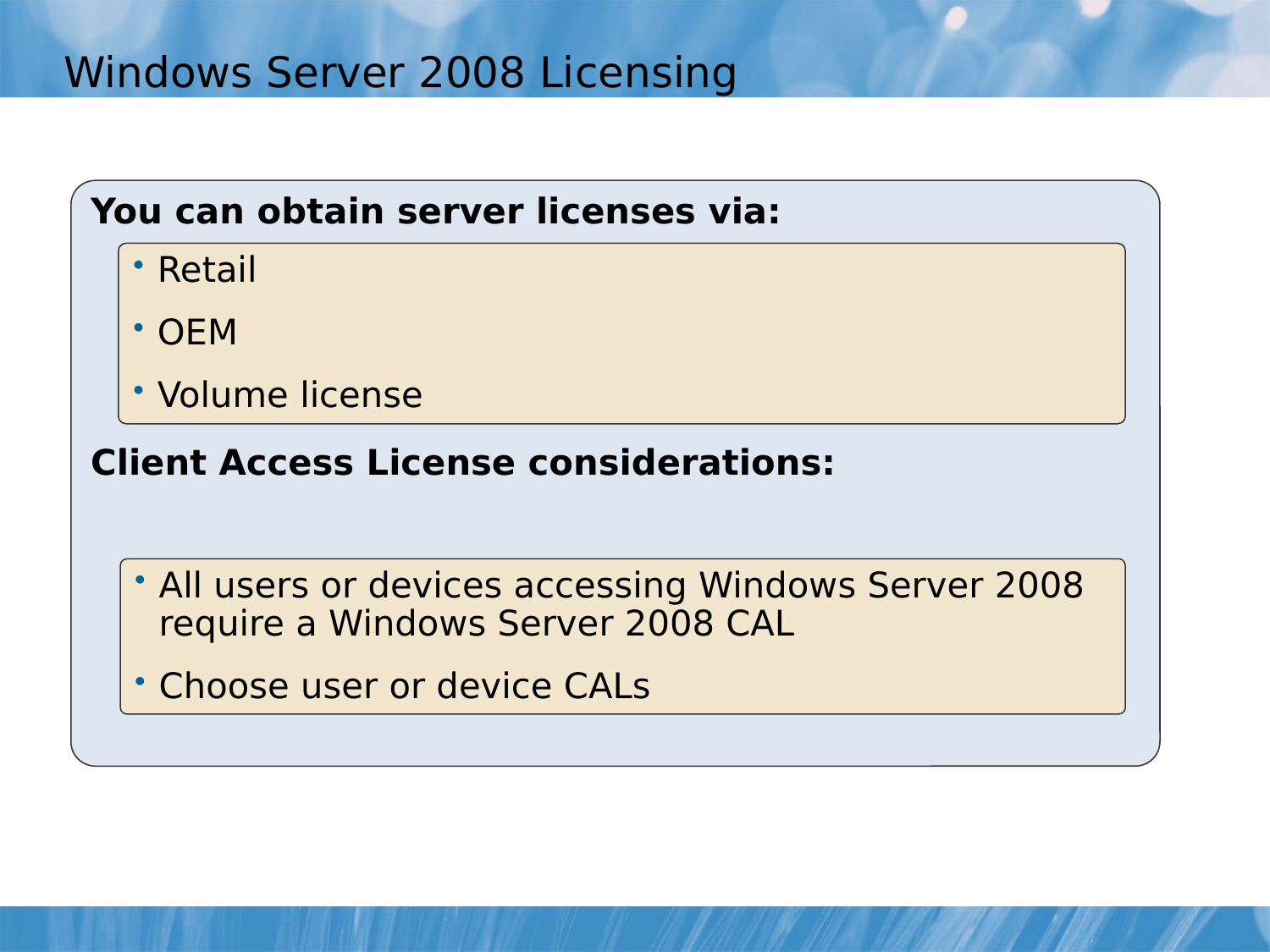

# Windows Server 2008 Licensing
You can obtain server licenses via:

Client Access License considerations:

Retail
OEM
Volume license
All users or devices accessing Windows Server 2008 require a Windows Server 2008 CAL
Choose user or device CALs